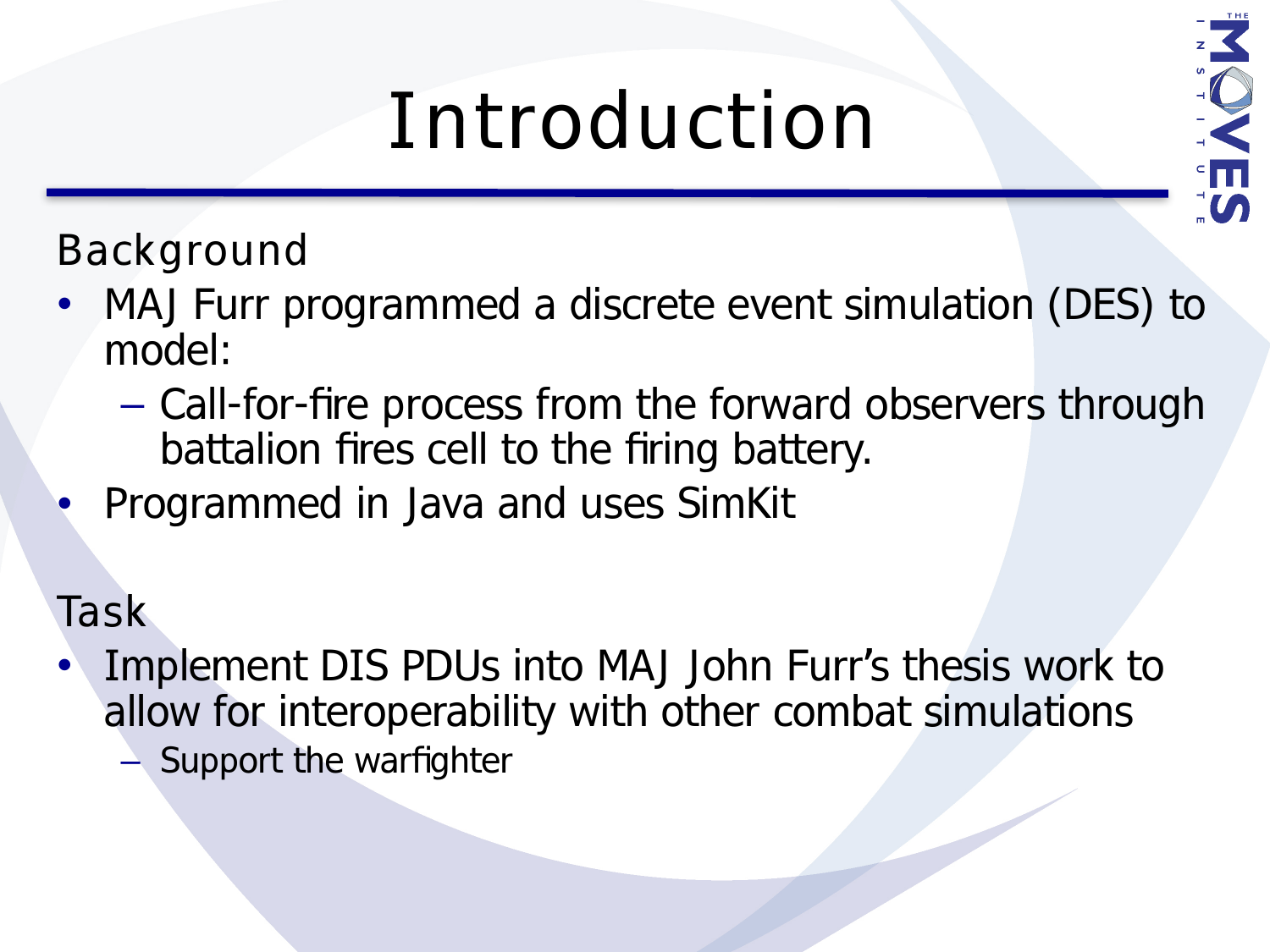

# Introduction
Background
MAJ Furr programmed a discrete event simulation (DES) to model:
Call-for-fire process from the forward observers through battalion fires cell to the firing battery.
Programmed in Java and uses SimKit

Task
Implement DIS PDUs into MAJ John Furr’s thesis work to allow for interoperability with other combat simulations
Support the warfighter